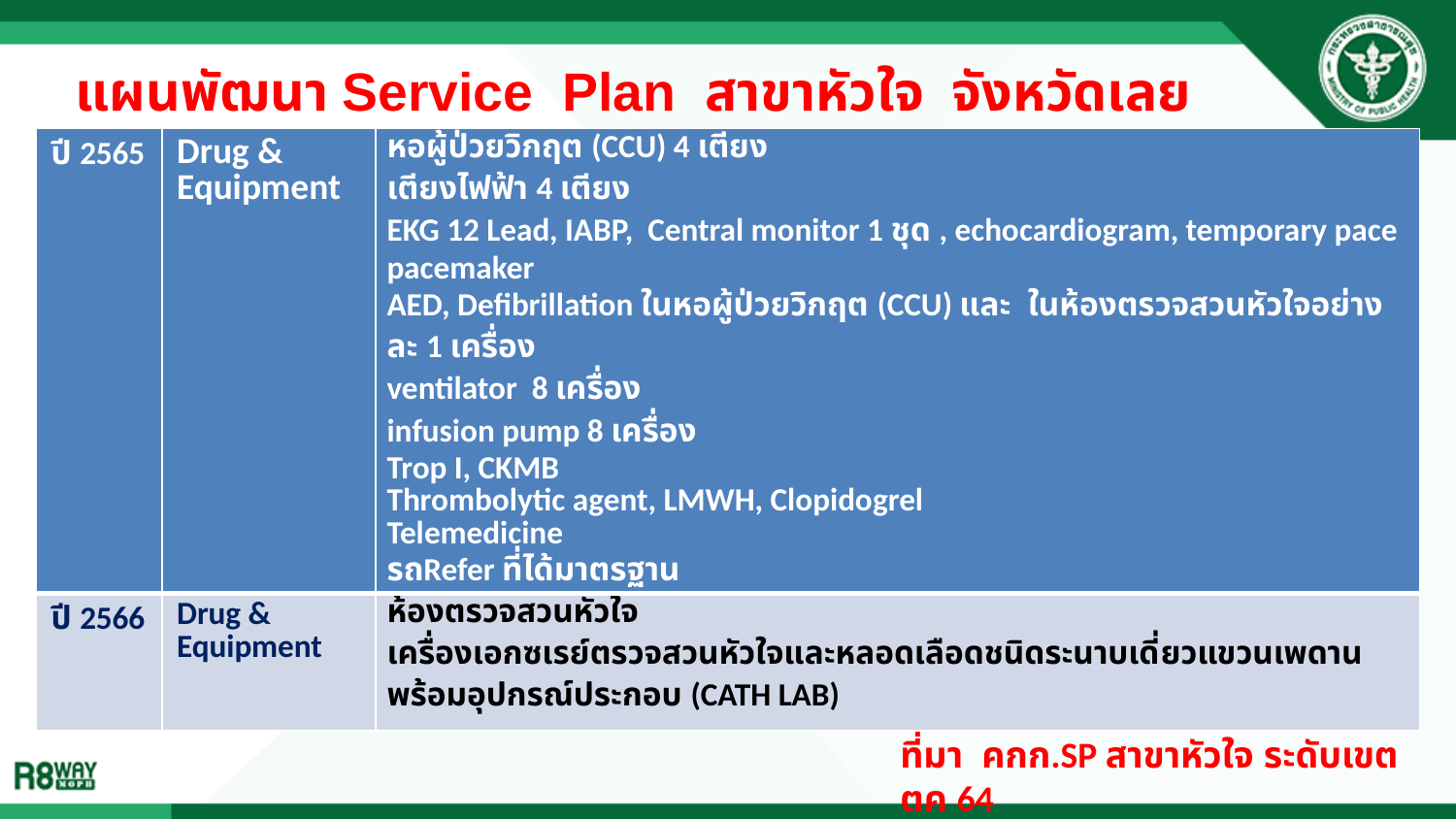

# แผนพัฒนา Service  Plan  สาขาหัวใจ  จังหวัดเลย
| ปี 2565 | Drug & Equipment | หอผู้ป่วยวิกฤต (CCU) 4 เตียง เตียงไฟฟ้า 4 เตียง EKG 12 Lead, IABP, Central monitor 1 ชุด , echocardiogram, temporary pace pacemaker AED, Defibrillation ในหอผู้ป่วยวิกฤต (CCU) และ ในห้องตรวจสวนหัวใจอย่างละ 1 เครื่อง ventilator 8 เครื่อง infusion pump 8 เครื่อง Trop I, CKMB Thrombolytic agent, LMWH, Clopidogrel Telemedicine รถRefer ที่ได้มาตรฐาน |
| --- | --- | --- |
| ปี 2566 | Drug & Equipment | ห้องตรวจสวนหัวใจ เครื่องเอกซเรย์ตรวจสวนหัวใจและหลอดเลือดชนิดระนาบเดี่ยวแขวนเพดาน พร้อมอุปกรณ์ประกอบ (CATH LAB) |

ที่มา  คกก.SP สาขาหัวใจ ระดับเขต  ตค 64